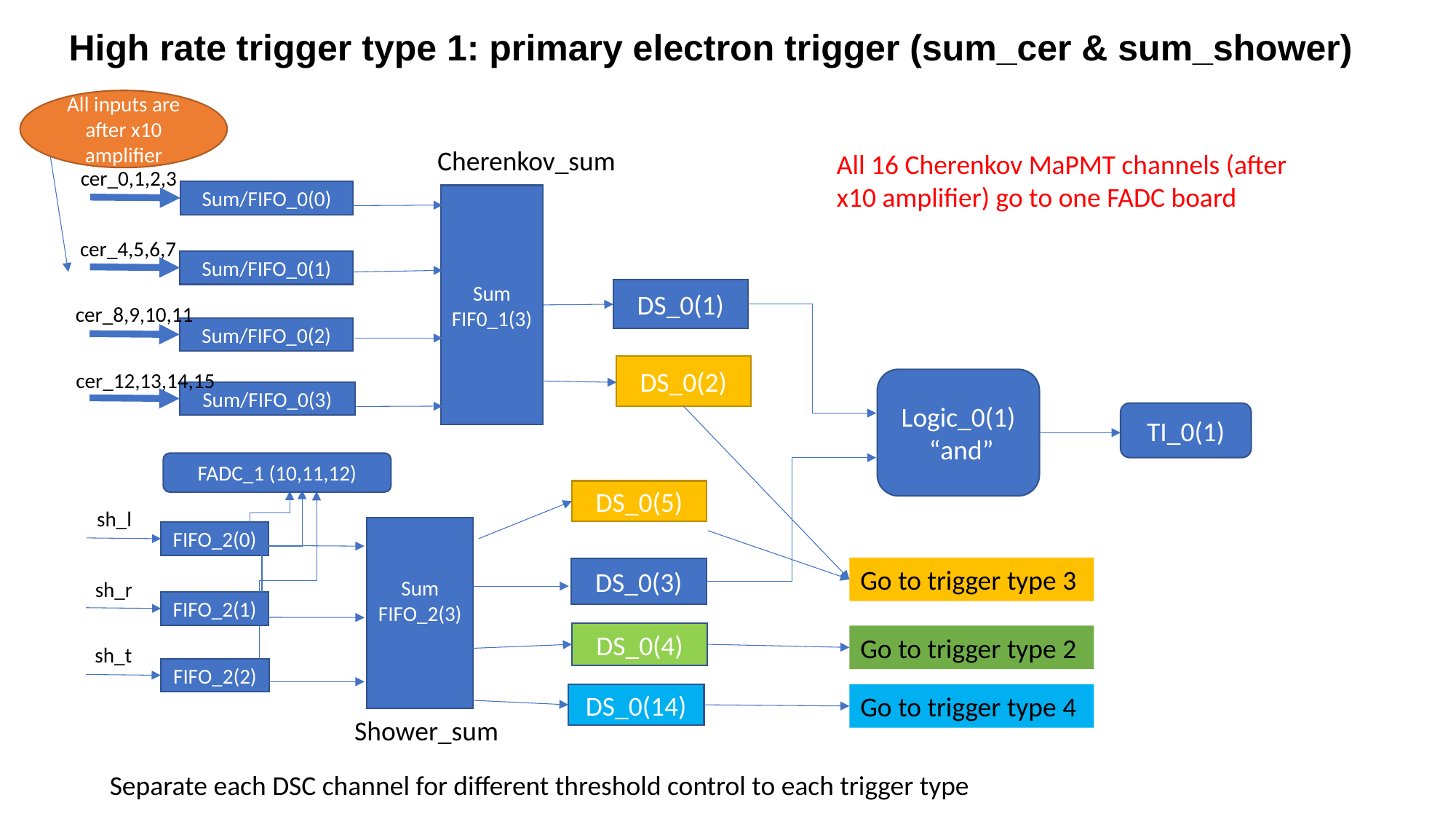

High rate trigger type 1: primary electron trigger (sum_cer & sum_shower)

All inputs are after x10 amplifier
Cherenkov_sum
All 16 Cherenkov MaPMT channels (after x10 amplifier) go to one FADC board
cer_0,1,2,3
Sum/FIFO_0(0)
cer_4,5,6,7
Sum/FIFO_0(1)
cer_8,9,10,11
Sum/FIFO_0(2)
cer_12,13,14,15
Sum/FIFO_0(3)
Sum
FIF0_1(3)
DS_0(1)
DS_0(2)
Logic_0(1)
 “and”
TI_0(1)
FADC_1 (10,11,12)
sh_r
FIFO_2(1)
sh_l
FIFO_2(0)
sh_t
FIFO_2(2)
Sum
FIFO_2(3)

DS_0(5)
Go to trigger type 3
DS_0(3)
DS_0(4)
Go to trigger type 2
Go to trigger type 4
DS_0(14)
Shower_sum
Separate each DSC channel for different threshold control to each trigger type